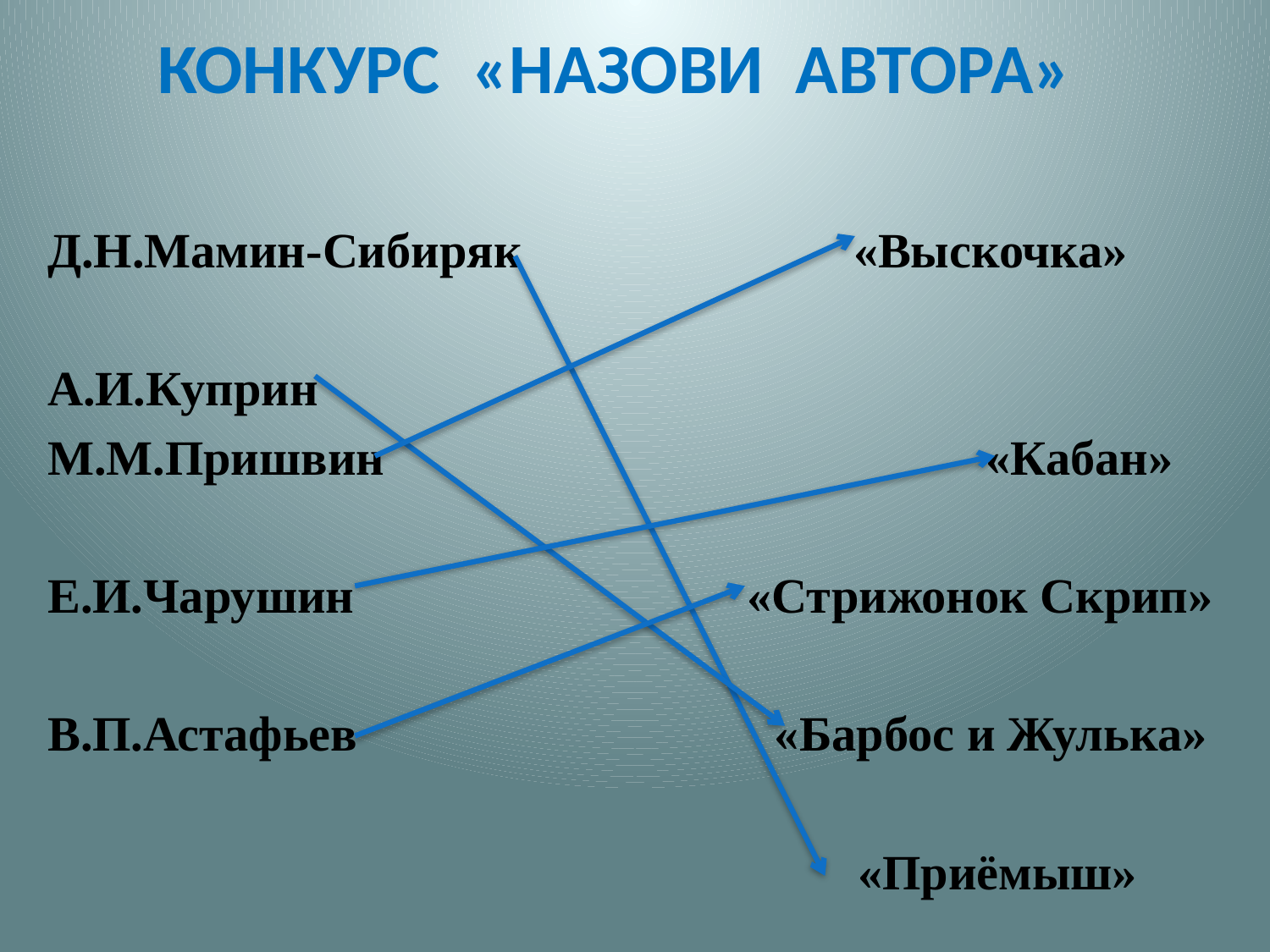

# Конкурс  «Назови  автора»
Д.Н.Мамин-Сибиряк                           «Выскочка»

А.И.Куприн
М.М.Пришвин                                                 «Кабан»

Е.И.Чарушин                                «Стрижонок Скрип»

В.П.Астафьев                                  «Барбос и Жулька»

                                                                  «Приёмыш»